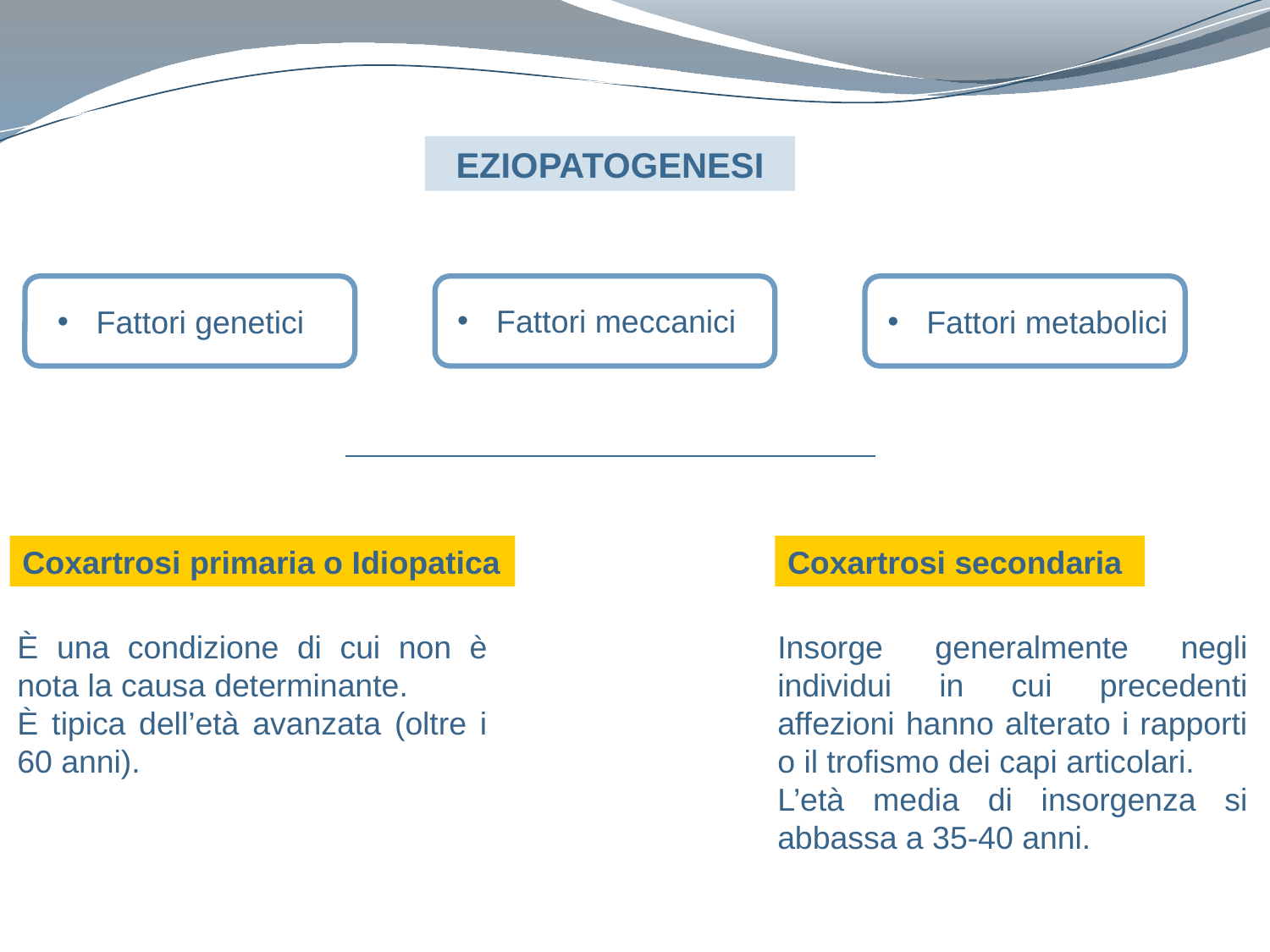

EZIOPATOGENESI

 Fattori meccanici
 Fattori genetici
 Fattori metabolici
Coxartrosi primaria o Idiopatica
Coxartrosi secondaria
È una condizione di cui non è nota la causa determinante.
È tipica dell’età avanzata (oltre i 60 anni).
Insorge generalmente negli individui in cui precedenti affezioni hanno alterato i rapporti o il trofismo dei capi articolari.
L’età media di insorgenza si abbassa a 35-40 anni.